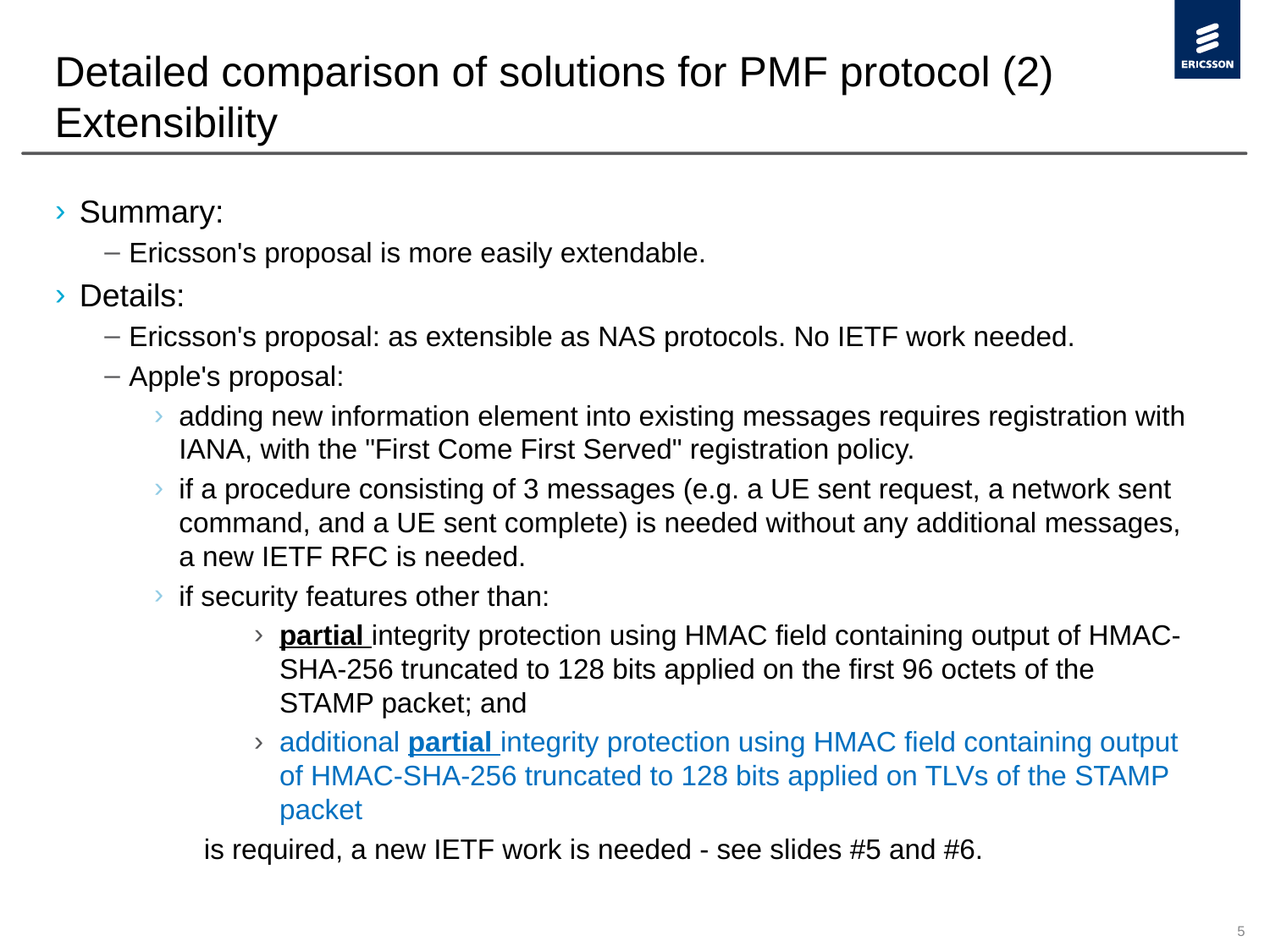

# Detailed comparison of solutions for PMF protocol (2) Extensibility
Summary:
Ericsson's proposal is more easily extendable.
Details:
Ericsson's proposal: as extensible as NAS protocols. No IETF work needed.
Apple's proposal:
adding new information element into existing messages requires registration with IANA, with the "First Come First Served" registration policy.
if a procedure consisting of 3 messages (e.g. a UE sent request, a network sent command, and a UE sent complete) is needed without any additional messages, a new IETF RFC is needed.
if security features other than:
partial integrity protection using HMAC field containing output of HMAC-SHA-256 truncated to 128 bits applied on the first 96 octets of the STAMP packet; and
additional partial integrity protection using HMAC field containing output of HMAC-SHA-256 truncated to 128 bits applied on TLVs of the STAMP packet
is required, a new IETF work is needed - see slides #5 and #6.